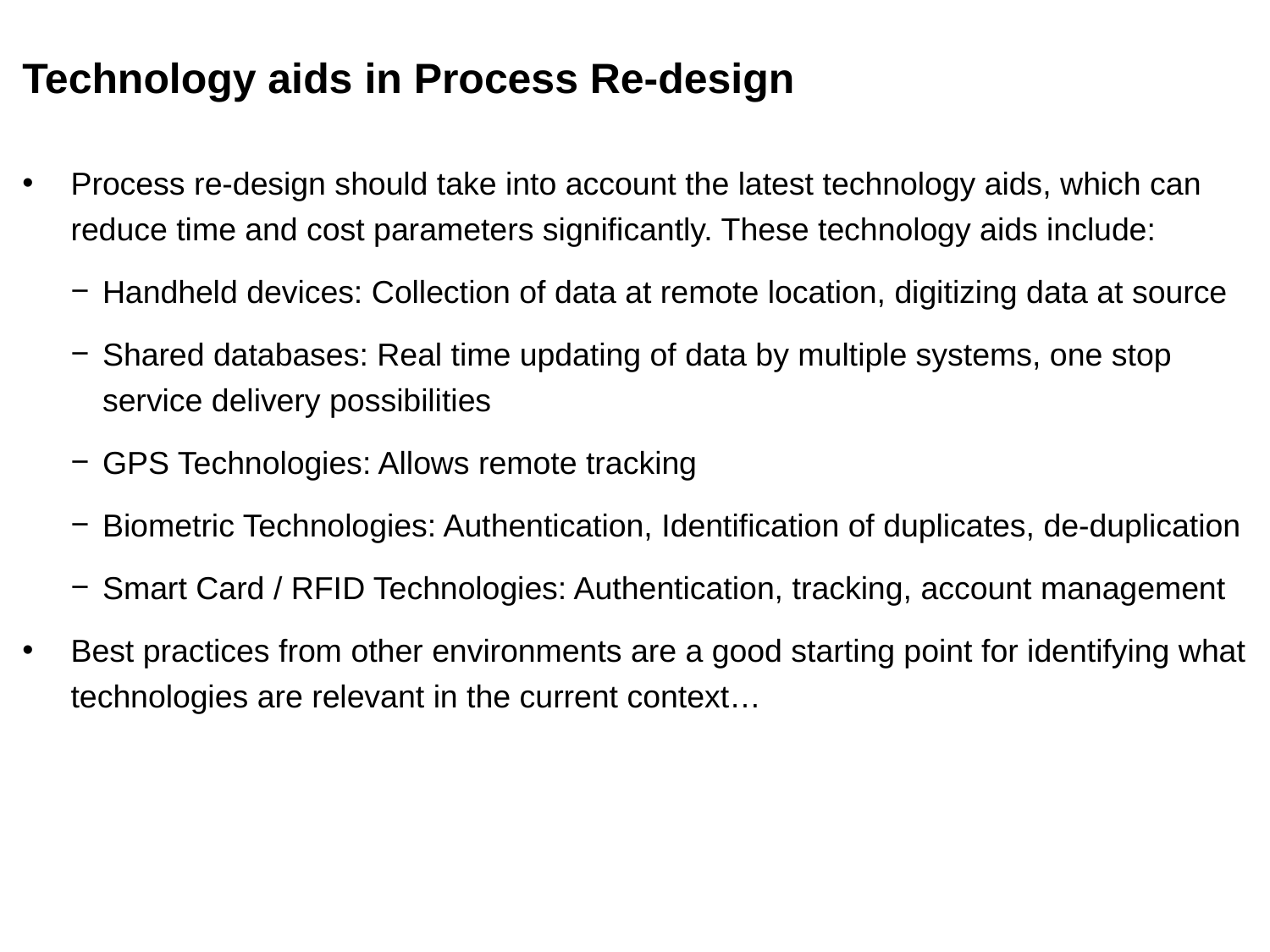

# Technology aids in Process Re-design
Process re-design should take into account the latest technology aids, which can reduce time and cost parameters significantly. These technology aids include:
Handheld devices: Collection of data at remote location, digitizing data at source
Shared databases: Real time updating of data by multiple systems, one stop service delivery possibilities
GPS Technologies: Allows remote tracking
Biometric Technologies: Authentication, Identification of duplicates, de-duplication
Smart Card / RFID Technologies: Authentication, tracking, account management
Best practices from other environments are a good starting point for identifying what technologies are relevant in the current context…